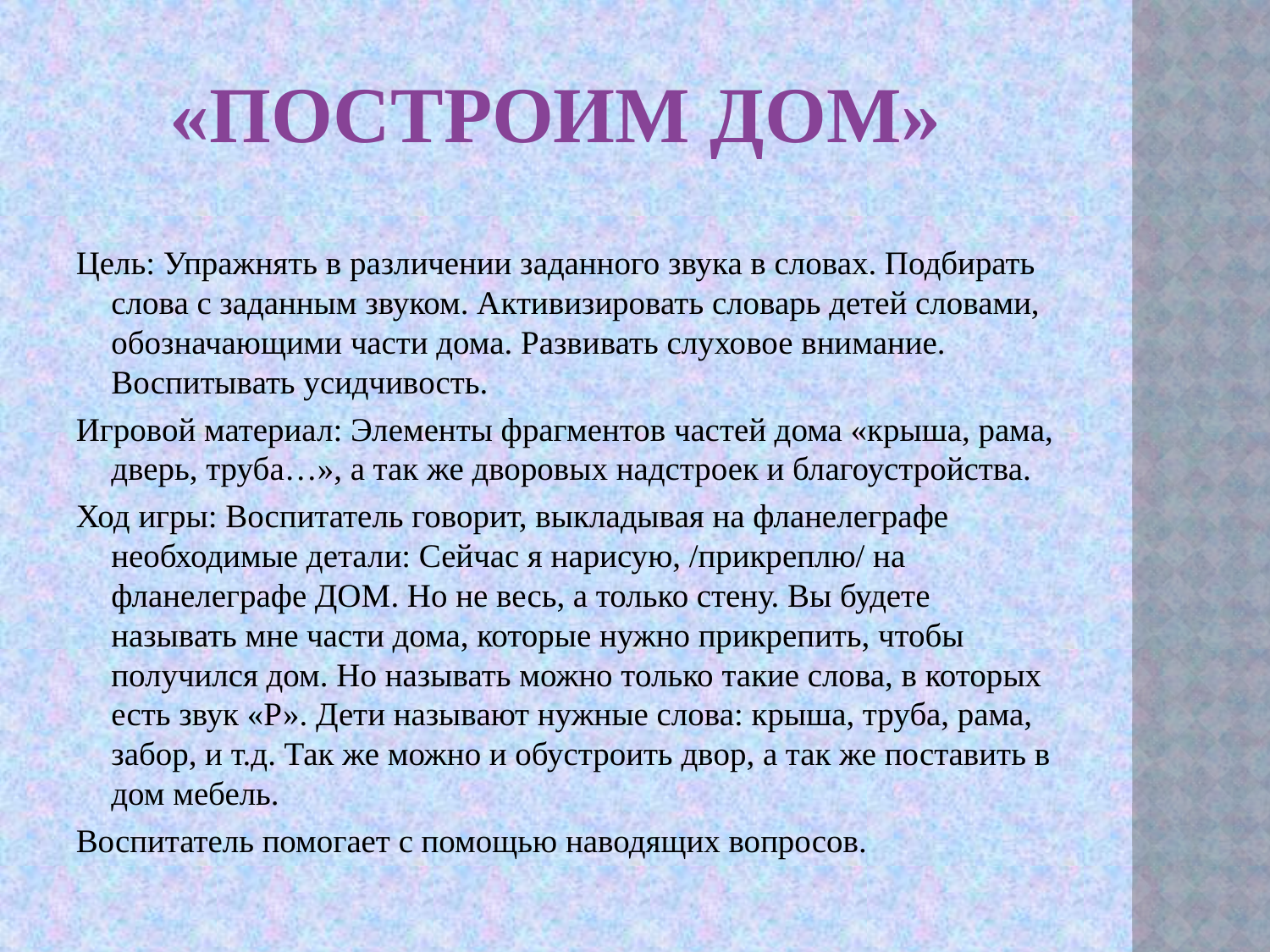

# «Построим дом»

Цель: Упражнять в различении заданного звука в словах. Подбирать слова с заданным звуком. Активизировать словарь детей словами, обозначающими части дома. Развивать слуховое внимание. Воспитывать усидчивость.
Игровой материал: Элементы фрагментов частей дома «крыша, рама, дверь, труба…», а так же дворовых надстроек и благоустройства.
Ход игры: Воспитатель говорит, выкладывая на фланелеграфе необходимые детали: Сейчас я нарисую, /прикреплю/ на фланелеграфе ДОМ. Но не весь, а только стену. Вы будете называть мне части дома, которые нужно прикрепить, чтобы получился дом. Но называть можно только такие слова, в которых есть звук «Р». Дети называют нужные слова: крыша, труба, рама, забор, и т.д. Так же можно и обустроить двор, а так же поставить в дом мебель.
Воспитатель помогает с помощью наводящих вопросов.